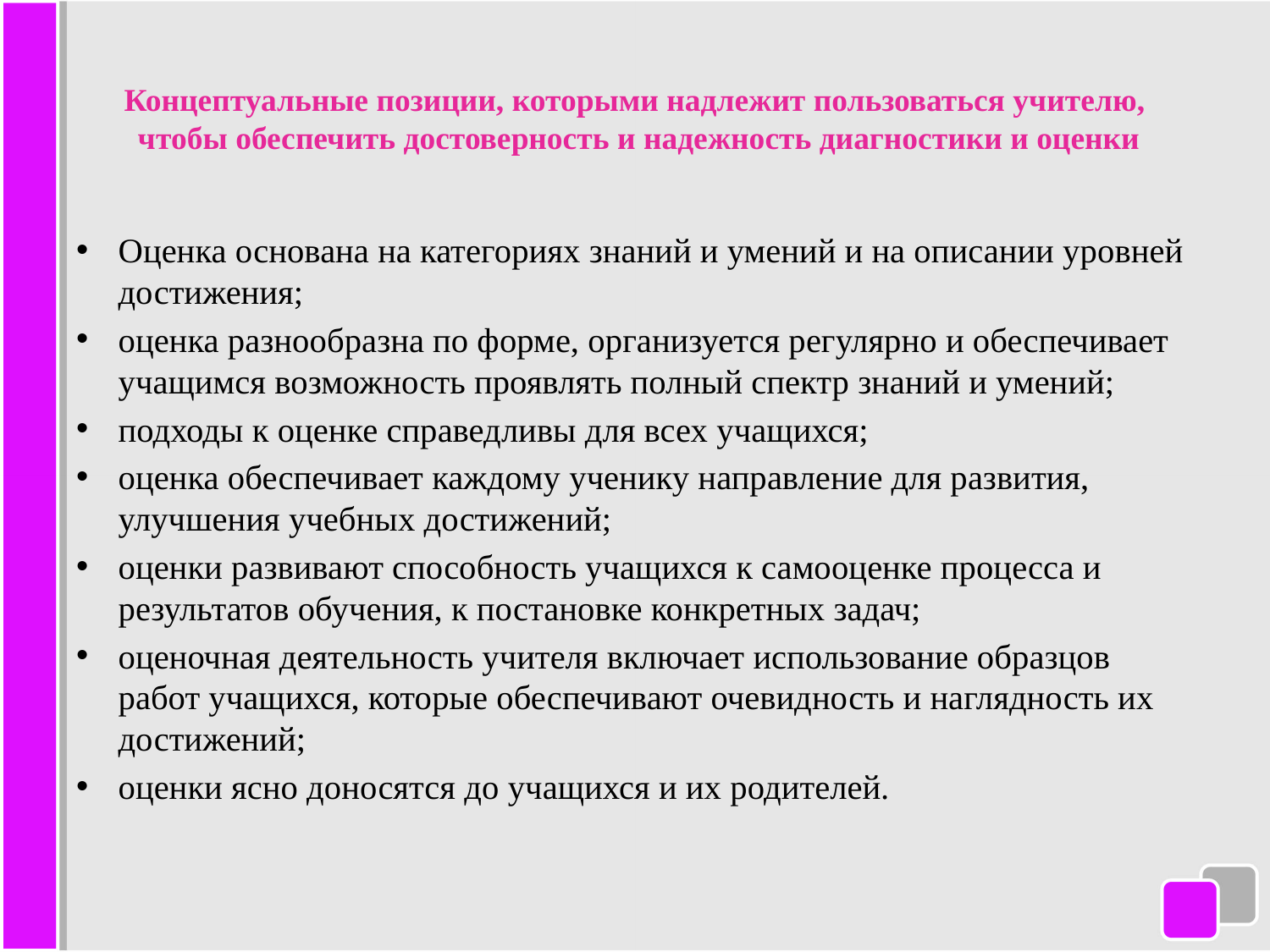

# Концептуальные позиции, которыми надлежит пользоваться учителю, чтобы обеспечить достоверность и надежность диагностики и оценки
Оценка основана на категориях знаний и умений и на описании уровней достижения;
оценка разнообразна по форме, организуется регулярно и обеспечивает учащимся возможность проявлять полный спектр знаний и умений;
подходы к оценке справедливы для всех учащихся;
оценка обеспечивает каждому ученику направление для развития, улучшения учебных достижений;
оценки развивают способность учащихся к самооценке процесса и результатов обучения, к постановке конкретных задач;
оценочная деятельность учителя включает использование образцов работ учащихся, которые обеспечивают очевидность и наглядность их достижений;
оценки ясно доносятся до учащихся и их родителей.